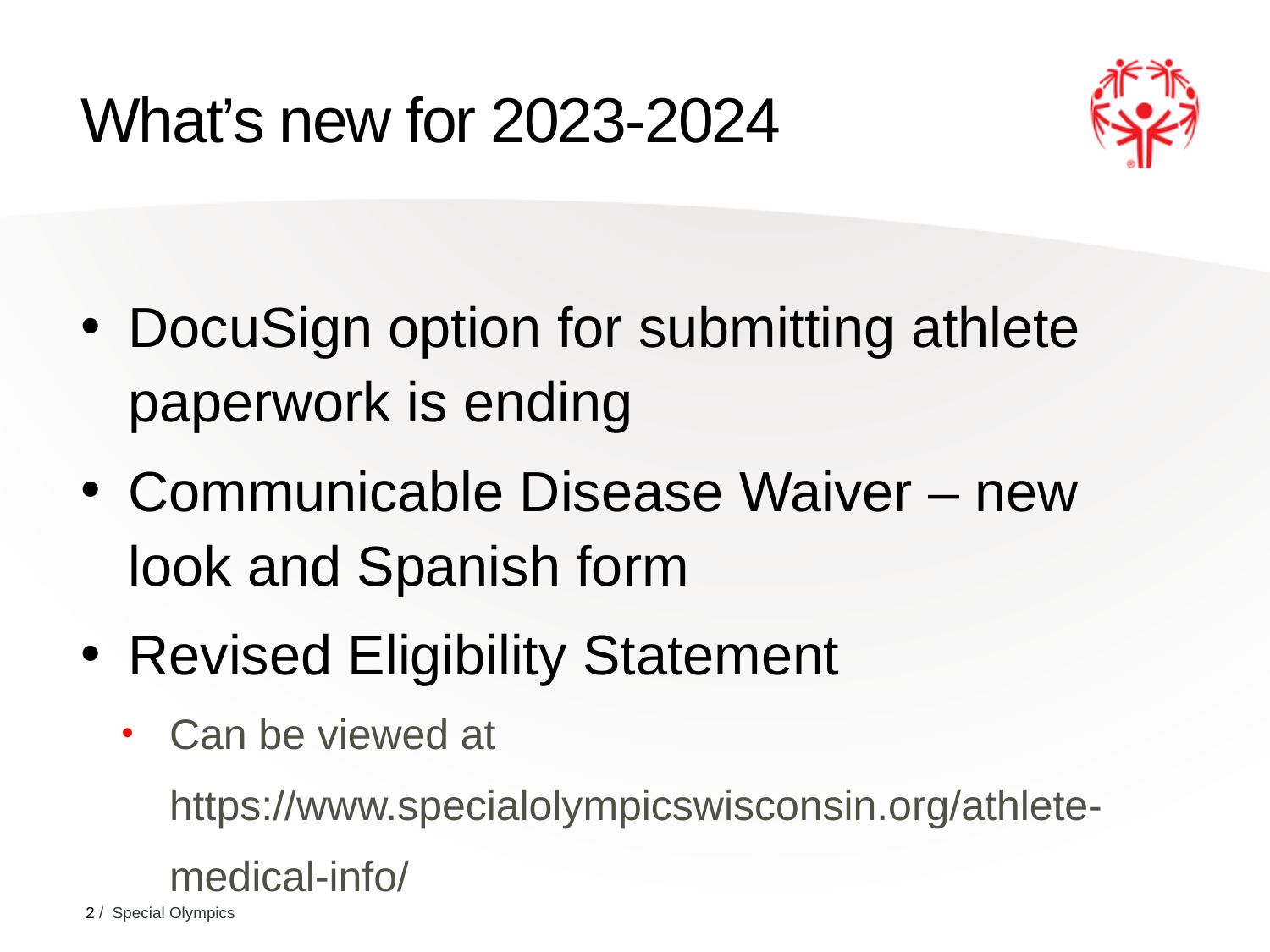

# What’s new for 2023-2024
DocuSign option for submitting athlete paperwork is ending
Communicable Disease Waiver – new look and Spanish form
Revised Eligibility Statement
Can be viewed at https://www.specialolympicswisconsin.org/athlete-medical-info/

2 /  Special Olympics